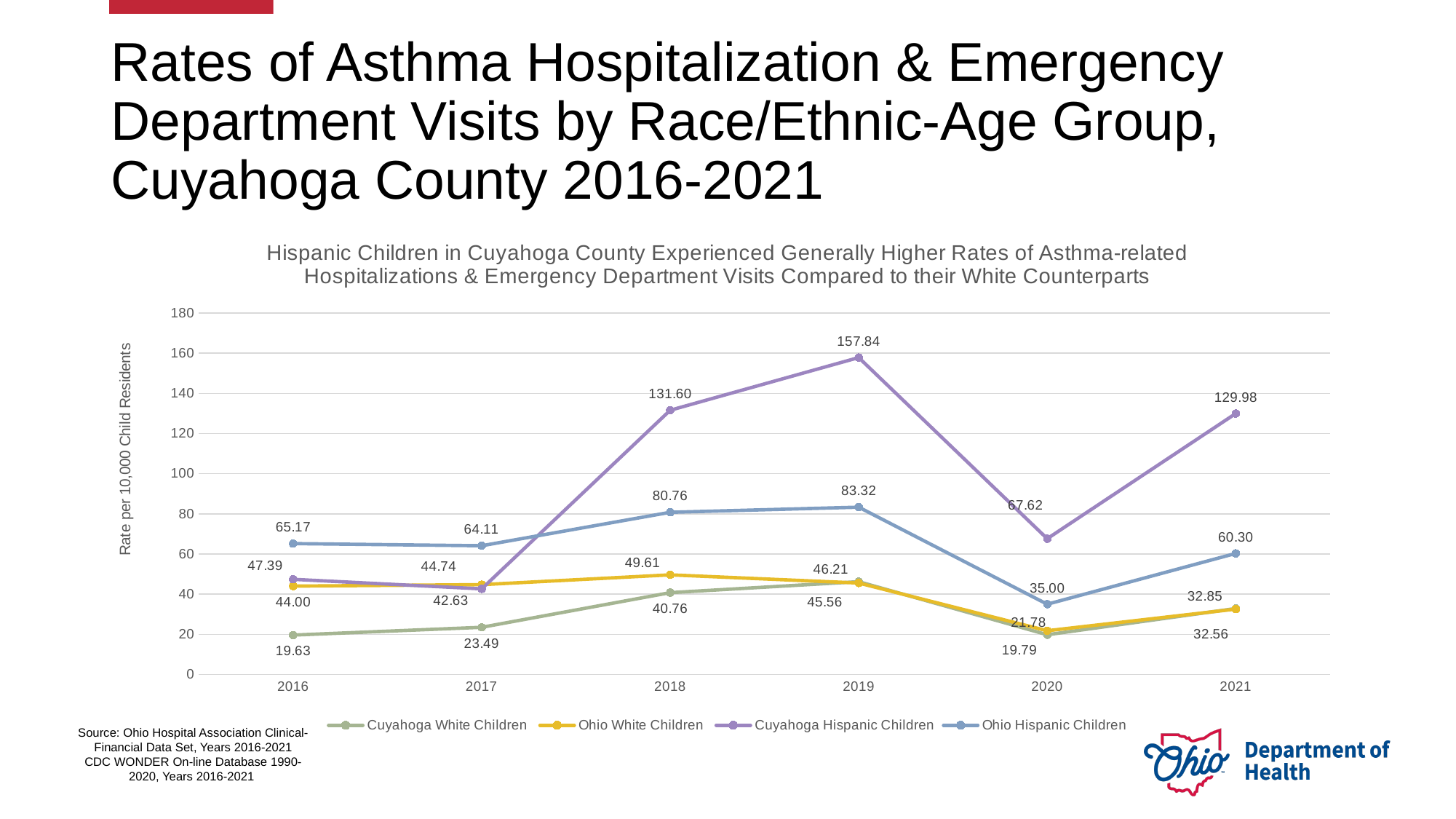

# Rates of Asthma Hospitalization & Emergency Department Visits by Race/Ethnic-Age Group, Cuyahoga County 2016-2021

### Chart: Hispanic Children in Cuyahoga County Experienced Generally Higher Rates of Asthma-related Hospitalizations & Emergency Department Visits Compared to their White Counterparts

| Category | Cuyahoga White Children  | Ohio White Children  | Cuyahoga Hispanic Children | Ohio Hispanic Children |
|---|---|---|---|---|
| 2016 | 19.63 | 44.00470267694486 | 47.3897713917428 | 65.1687466838912 |
| 2017 | 23.49 | 44.73695160288279 | 42.6343543139235 | 64.1075843859433 |
| 2018 | 40.76 | 49.60511368584427 | 131.603132007499 | 80.75838875042174 |
| 2019 | 46.21 | 45.5556017541328 | 157.836644591611 | 83.31957104271993 |
| 2020 | 19.79 | 21.784170040564295 | 67.6199197013454 | 35.00087117834558 |
| 2021 | 32.85 | 32.560540259413706 | 129.980822501598 | 60.29942480515148 |
Source: Ohio Hospital Association Clinical-Financial Data Set, Years 2016-2021
CDC WONDER On-line Database 1990-2020, Years 2016-2021